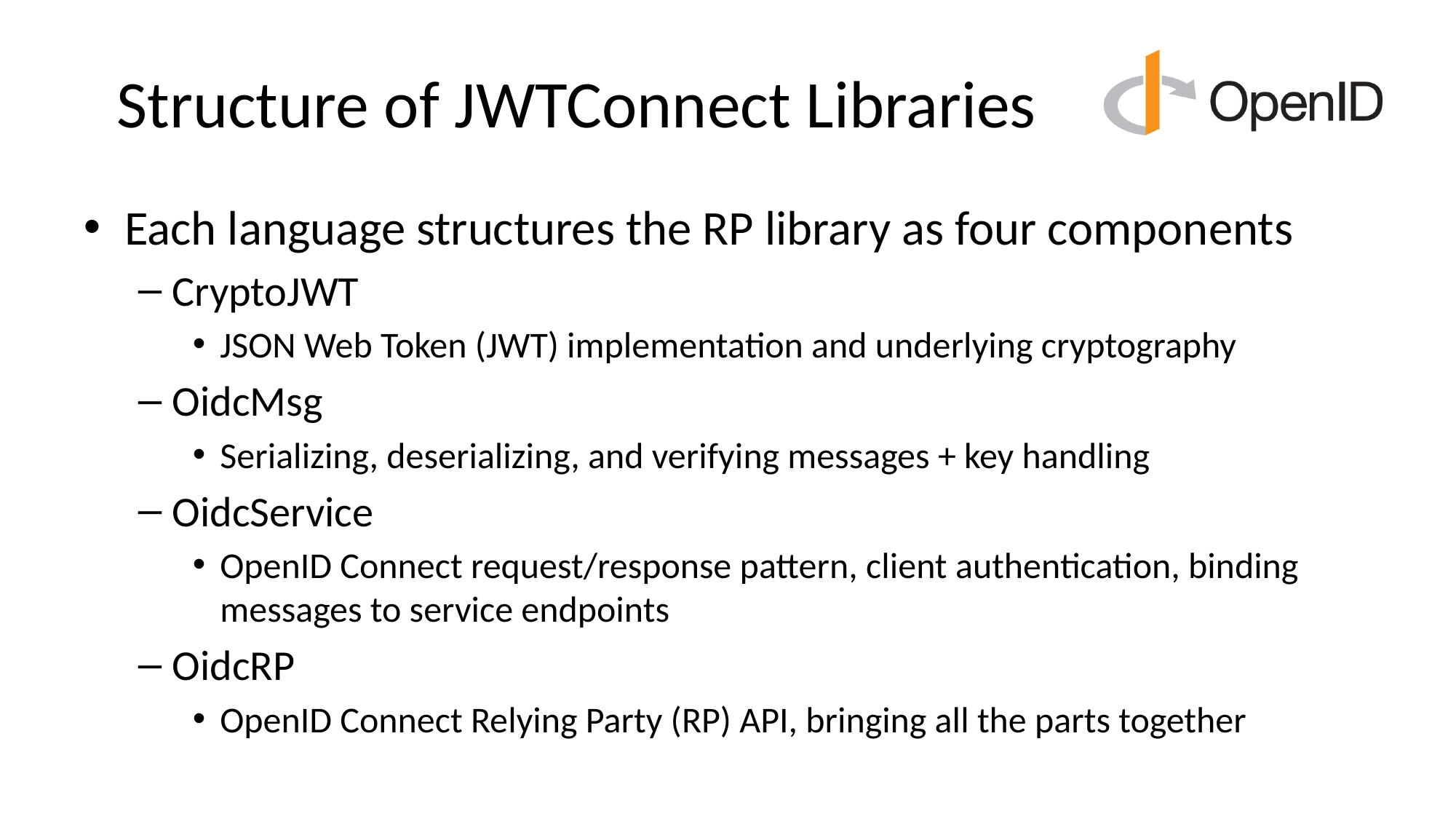

# Structure of JWTConnect Libraries
Each language structures the RP library as four components
CryptoJWT
JSON Web Token (JWT) implementation and underlying cryptography
OidcMsg
Serializing, deserializing, and verifying messages + key handling
OidcService
OpenID Connect request/response pattern, client authentication, binding messages to service endpoints
OidcRP
OpenID Connect Relying Party (RP) API, bringing all the parts together